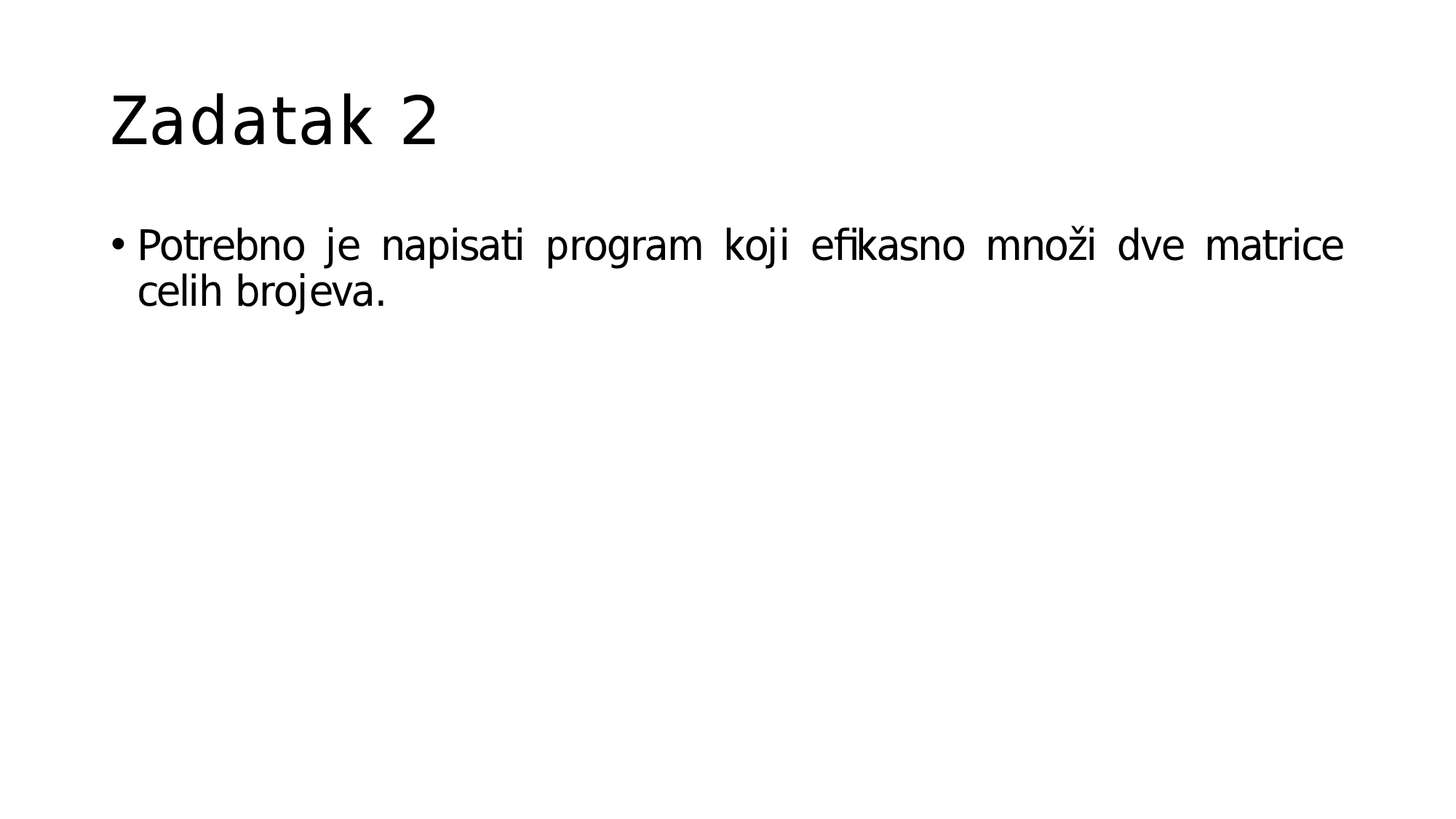

# Zadatak 2
Potrebno je napisati program koji efikasno množi dve matrice celih brojeva.